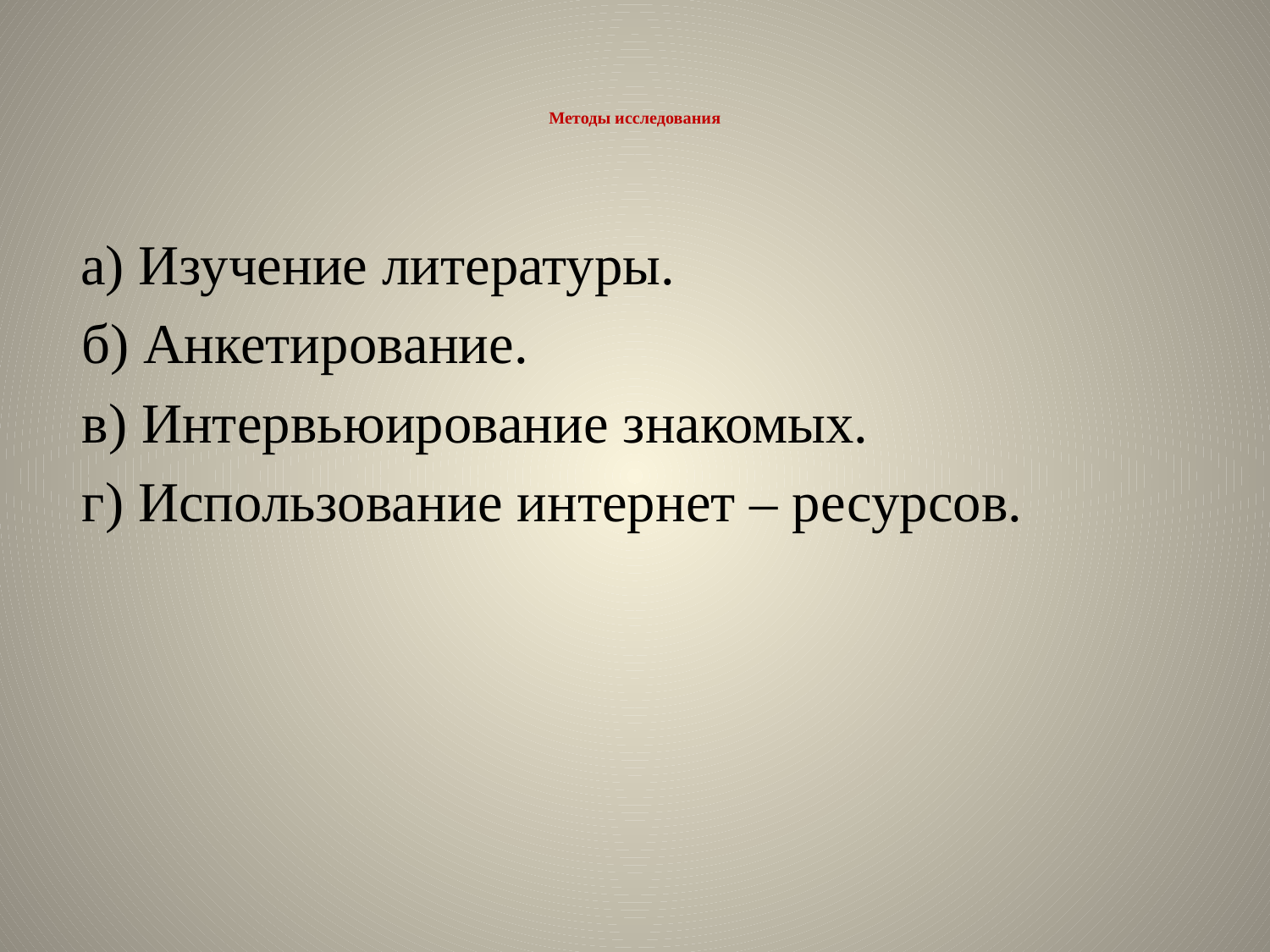

# Методы исследования
 а) Изучение литературы.
 б) Анкетирование.
 в) Интервьюирование знакомых.
 г) Использование интернет – ресурсов.